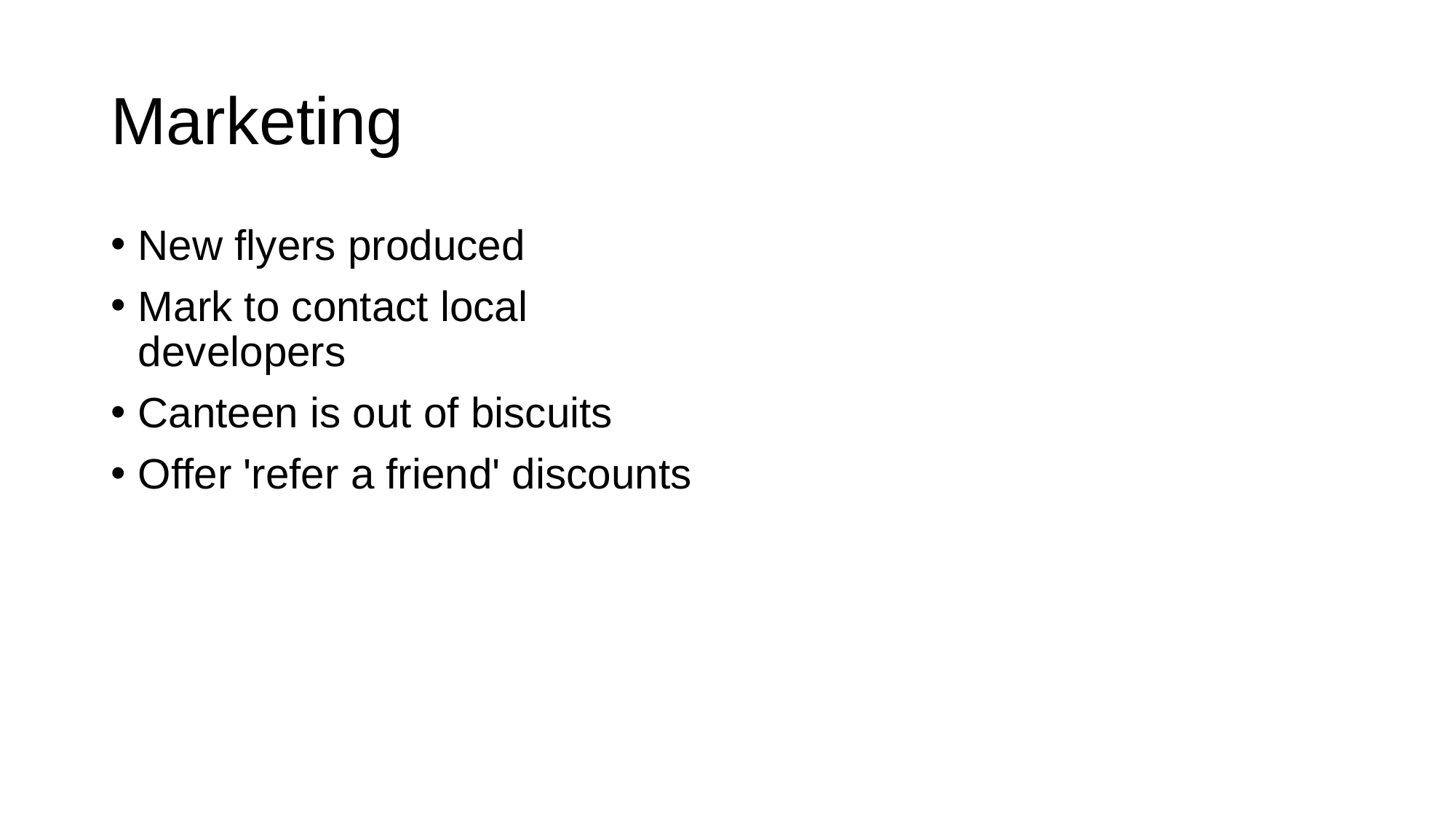

# Marketing
New flyers produced
Mark to contact local developers
Canteen is out of biscuits
Offer 'refer a friend' discounts